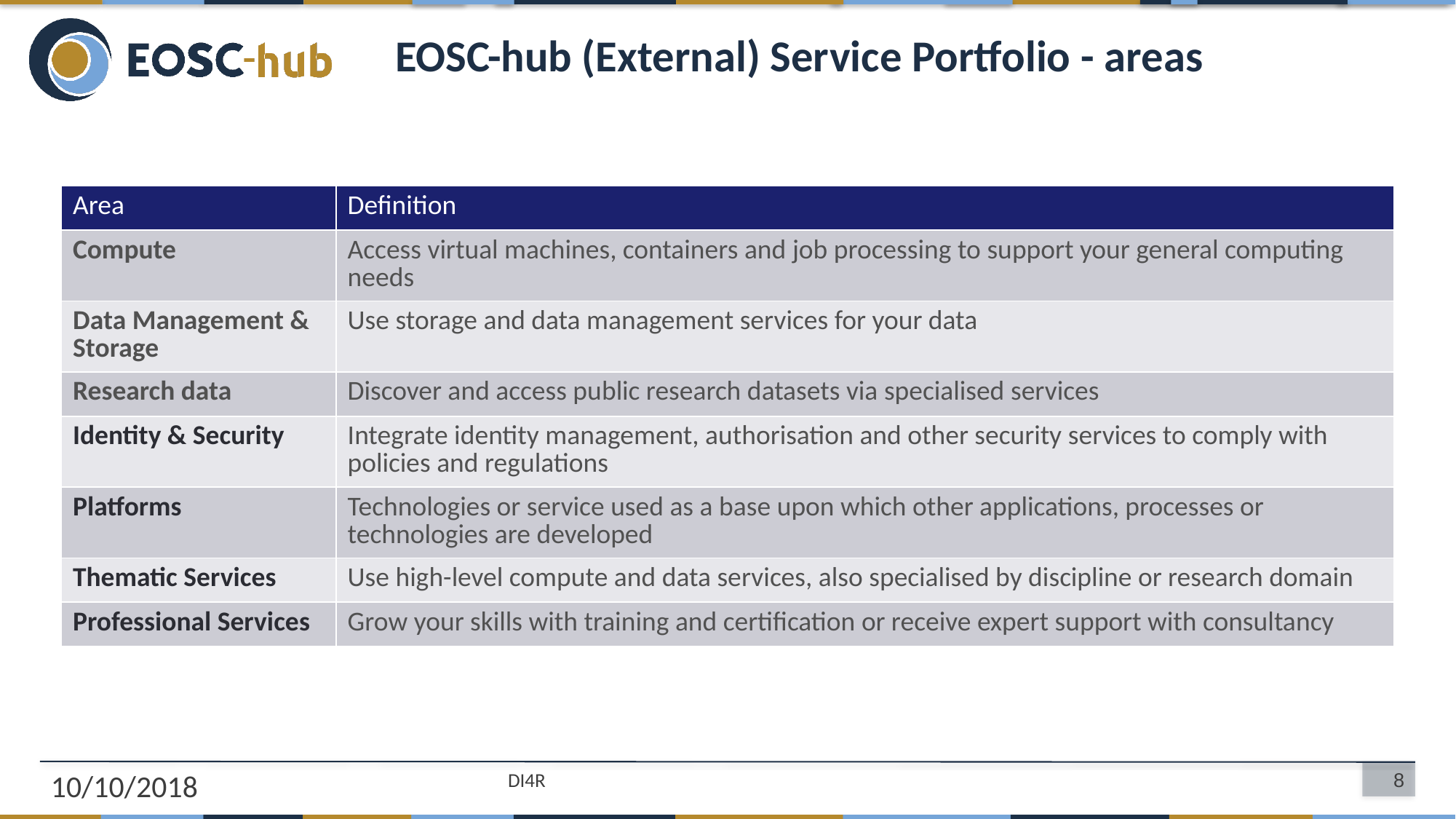

# EOSC-hub (External) Service Portfolio - areas
| Area | Definition |
| --- | --- |
| Compute | Access virtual machines, containers and job processing to support your general computing needs |
| Data Management & Storage | Use storage and data management services for your data |
| Research data | Discover and access public research datasets via specialised services |
| Identity & Security | Integrate identity management, authorisation and other security services to comply with policies and regulations |
| Platforms | Technologies or service used as a base upon which other applications, processes or technologies are developed |
| Thematic Services | Use high-level compute and data services, also specialised by discipline or research domain |
| Professional Services | Grow your skills with training and certification or receive expert support with consultancy |
10/10/2018
DI4R
8